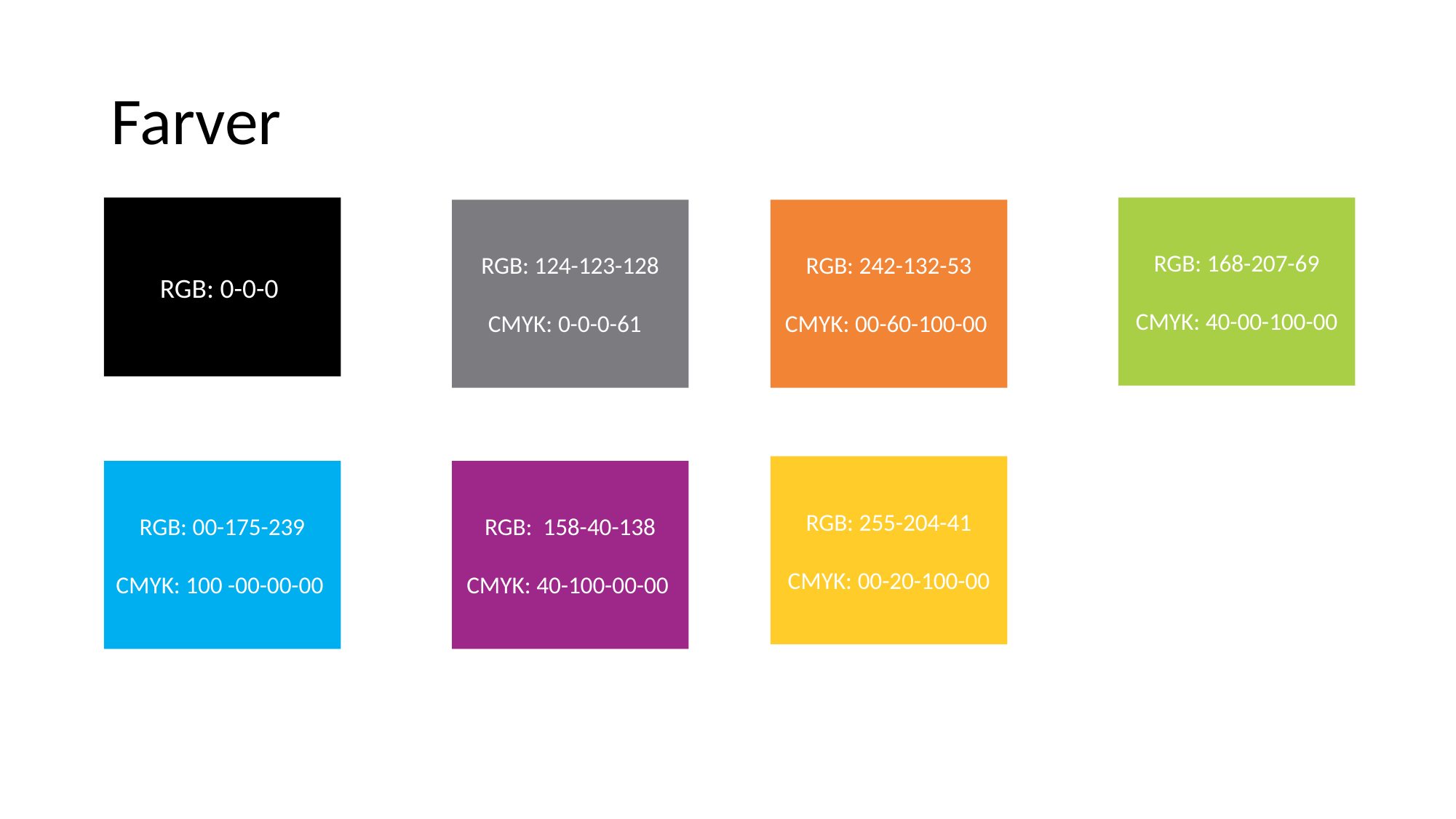

# Farver
RGB: 0-0-0
RGB: 168-207-69

CMYK: 40-00-100-00
RGB: 124-123-128

CMYK: 0-0-0-61
RGB: 242-132-53

CMYK: 00-60-100-00
RGB: 255-204-41

CMYK: 00-20-100-00
RGB: 00-175-239

CMYK: 100 -00-00-00
RGB:  158-40-138

CMYK: 40-100-00-00